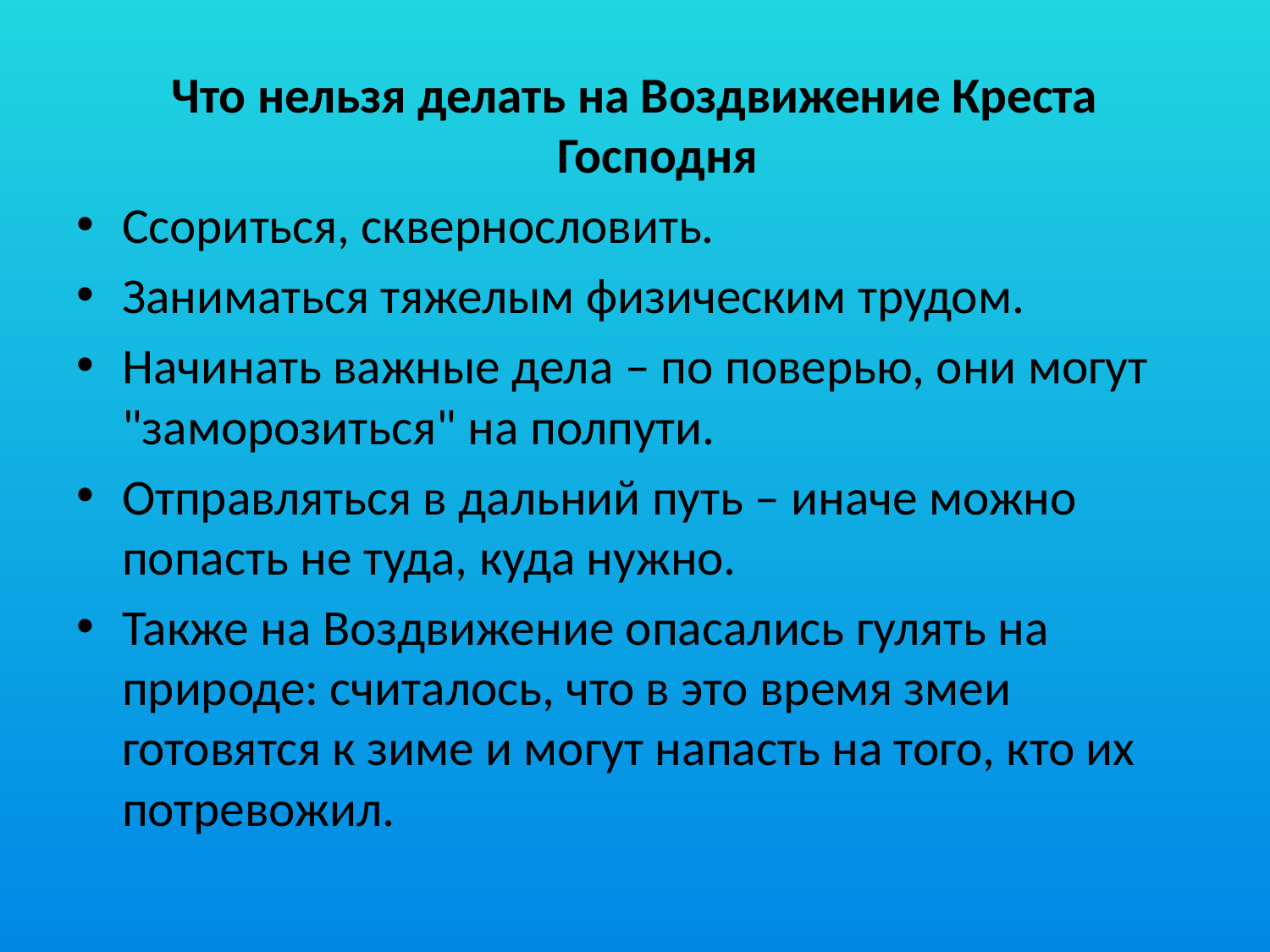

Что нельзя делать на Воздвижение Креста Господня
Ссориться, сквернословить.
Заниматься тяжелым физическим трудом.
Начинать важные дела – по поверью, они могут "заморозиться" на полпути.
Отправляться в дальний путь – иначе можно попасть не туда, куда нужно.
Также на Воздвижение опасались гулять на природе: считалось, что в это время змеи готовятся к зиме и могут напасть на того, кто их потревожил.